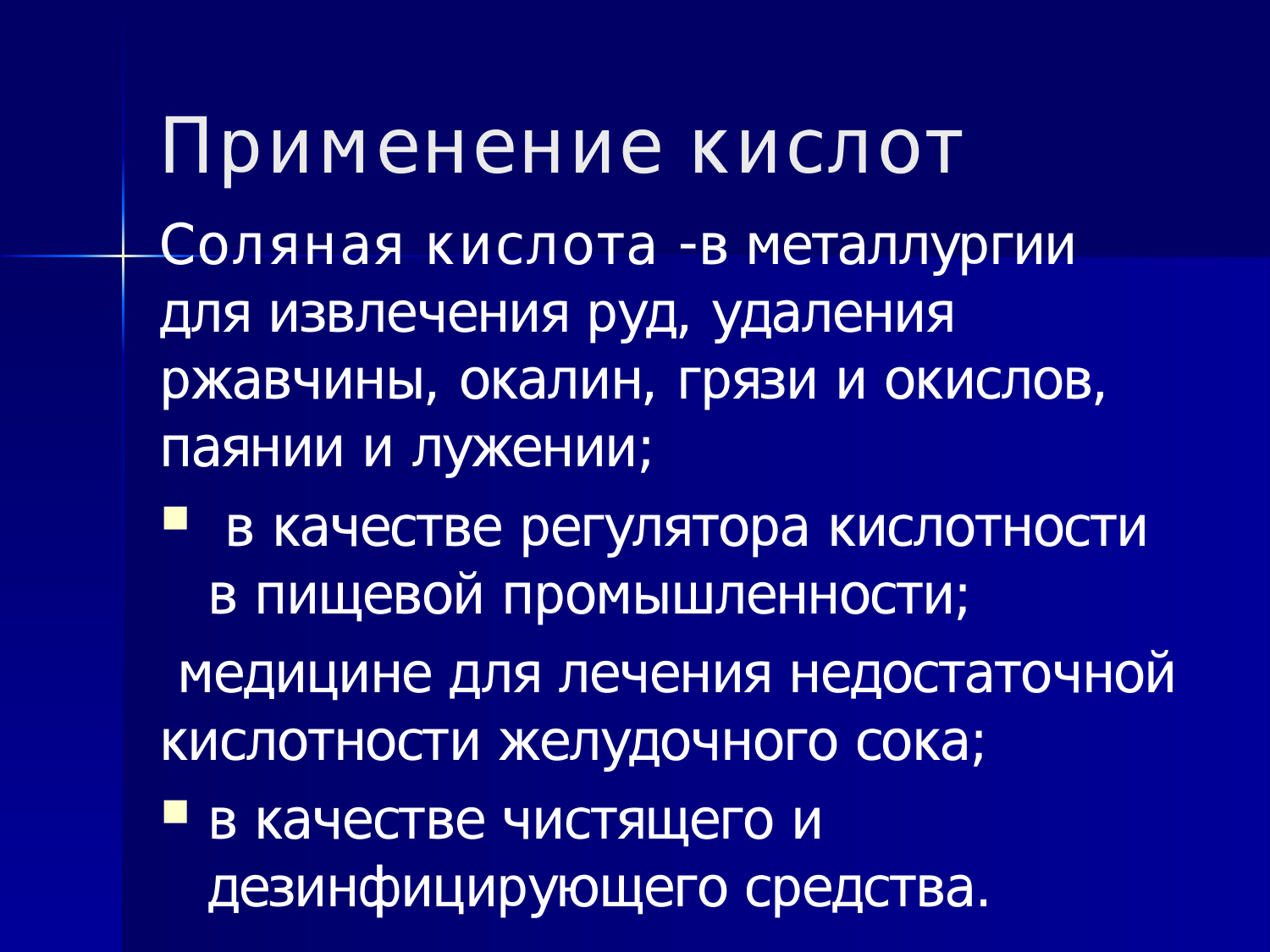

# Применение кислот
Соляная кислота -в металлургии для извлечения руд, удаления ржавчины, окалин, грязи и окислов, паянии и лужении;
 в качестве регулятора кислотности в пищевой промышленности;
 медицине для лечения недостаточной кислотности желудочного сока;
в качестве чистящего и дезинфицирующего средства.